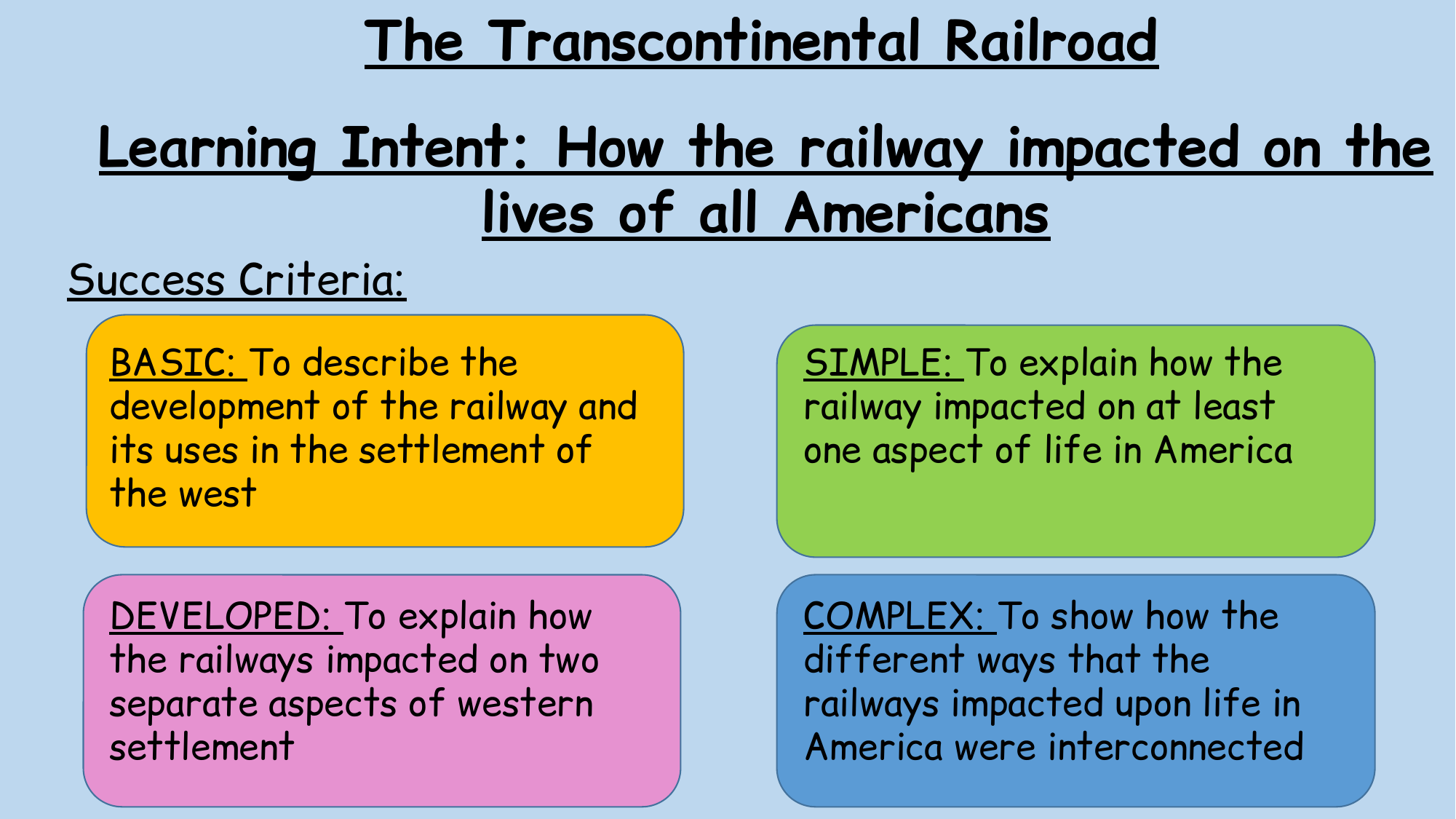

The Transcontinental Railroad
Learning Intent: How the railway impacted on the lives of all Americans
Success Criteria:

BASIC: To describe the development of the railway and its uses in the settlement of the west
SIMPLE: To explain how the railway impacted on at least one aspect of life in America

COMPLEX: To show how the different ways that the railways impacted upon life in America were interconnected
DEVELOPED: To explain how the railways impacted on two separate aspects of western settlement